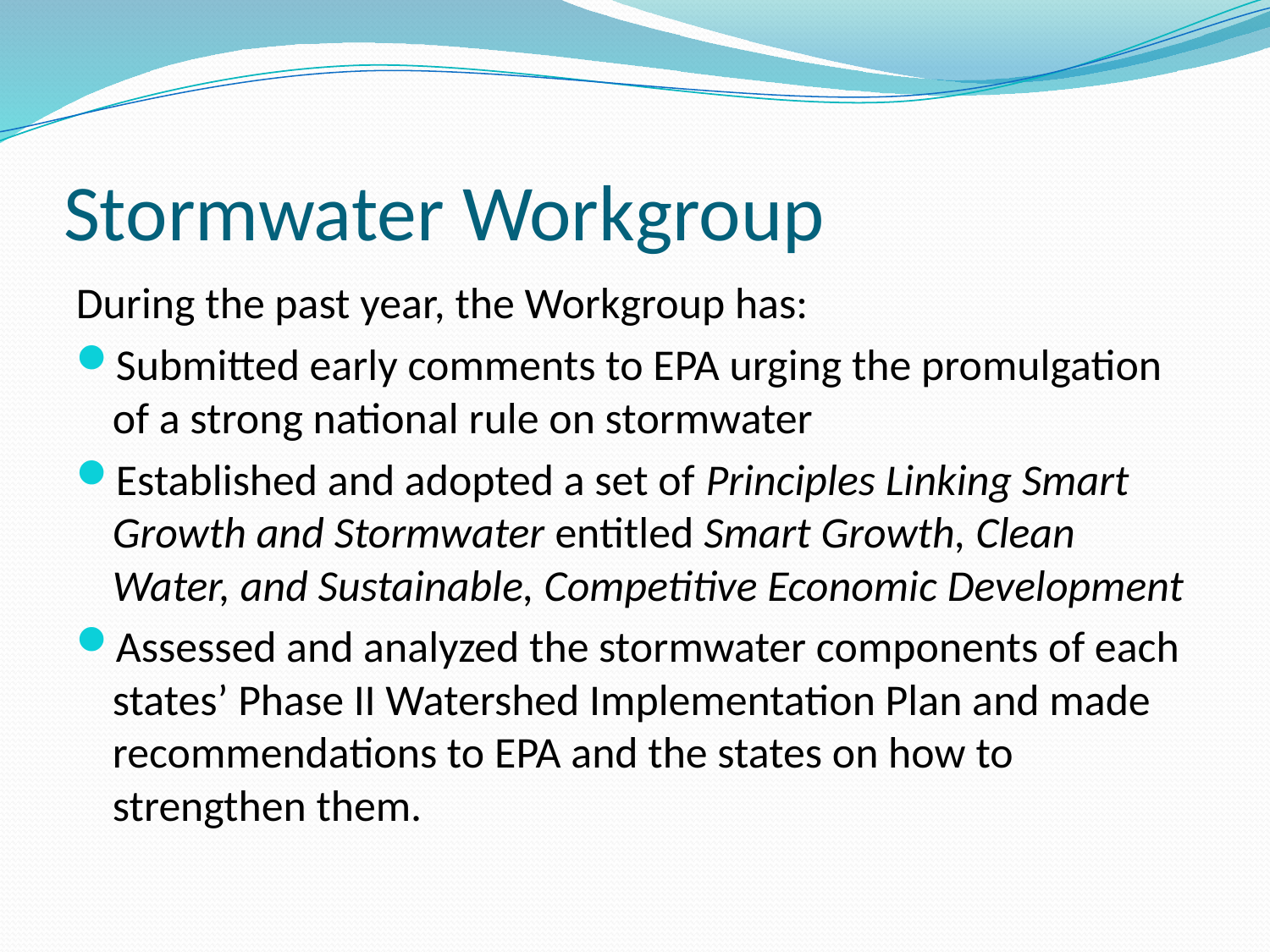

# Stormwater Workgroup
During the past year, the Workgroup has:
Submitted early comments to EPA urging the promulgation of a strong national rule on stormwater
Established and adopted a set of Principles Linking Smart Growth and Stormwater entitled Smart Growth, Clean Water, and Sustainable, Competitive Economic Development
Assessed and analyzed the stormwater components of each states’ Phase II Watershed Implementation Plan and made recommendations to EPA and the states on how to strengthen them.